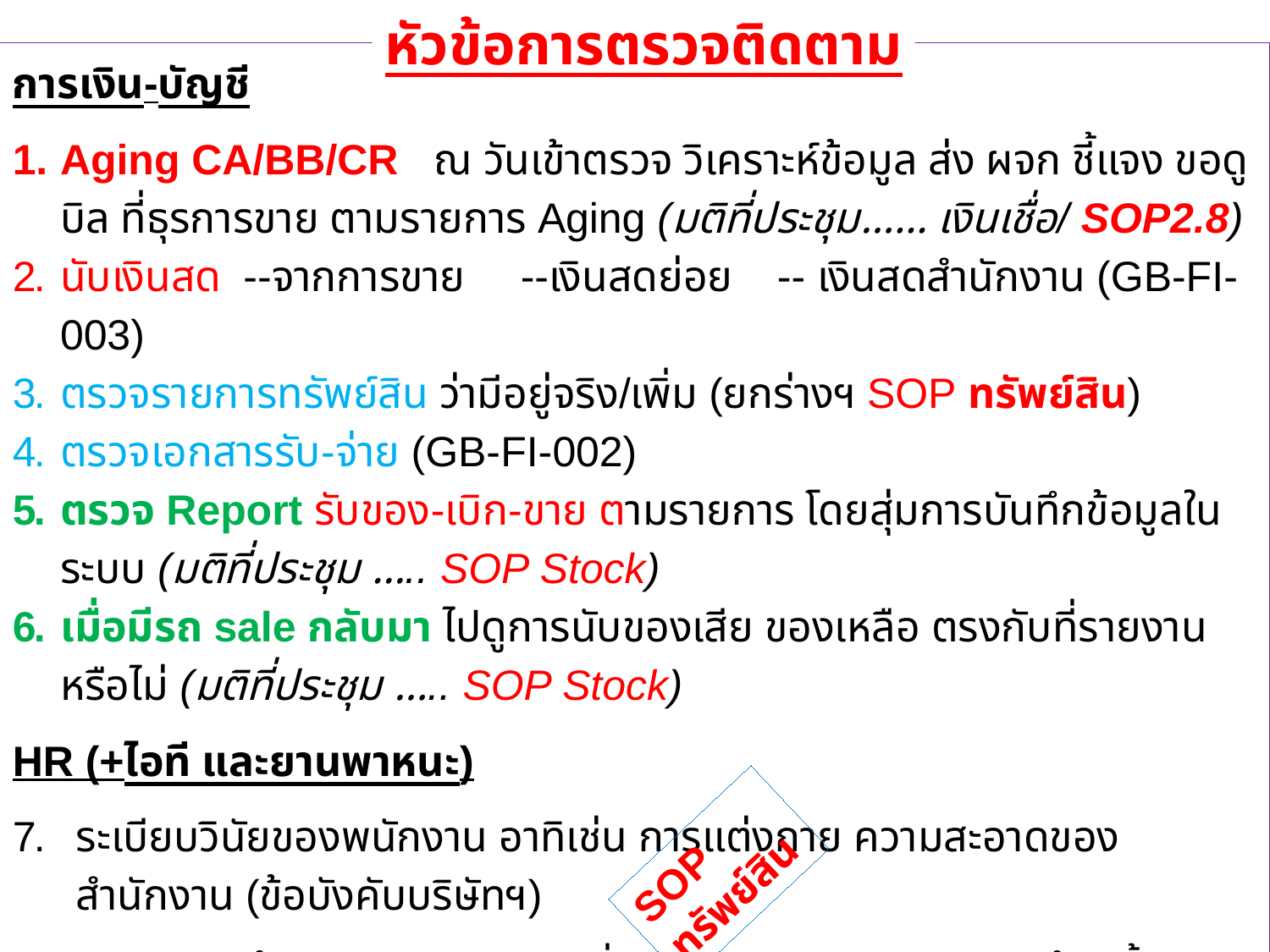

หัวข้อการตรวจติดตาม
การเงิน-บัญชี
Aging CA/BB/CR   ณ วันเข้าตรวจ วิเคราะห์ข้อมูล ส่ง ผจก ชี้แจง ขอดูบิล ที่ธุรการขาย ตามรายการ Aging (มติที่ประชุม…… เงินเชื่อ/ SOP2.8)
นับเงินสด  --จากการขาย     --เงินสดย่อย    -- เงินสดสำนักงาน (GB-FI-003)
ตรวจรายการทรัพย์สิน ว่ามีอยู่จริง/เพิ่ม (ยกร่างฯ SOP ทรัพย์สิน)
ตรวจเอกสารรับ-จ่าย (GB-FI-002)
ตรวจ Report รับของ-เบิก-ขาย ตามรายการ โดยสุ่มการบันทึกข้อมูลในระบบ (มติที่ประชุม ….. SOP Stock)
เมื่อมีรถ sale กลับมา ไปดูการนับของเสีย ของเหลือ ตรงกับที่รายงานหรือไม่ (มติที่ประชุม ….. SOP Stock)
HR (+ไอที และยานพาหนะ)
ระเบียบวินัยของพนักงาน อาทิเช่น การแต่งกาย ความสะอาดของสำนักงาน (ข้อบังคับบริษัทฯ)
ความเรียบร้อยของอาคารสถานที่: กรงของเสีย, สำนักงาน, ห้องน้ำ ฯลฯ
ความพร้อมใช้งานของคอมพิวเตอร์ และอุปกรณ์สำนักงาน
เครื่องมืออุปกรณ์ด้านไอทีที่ใช้ทำงานและการสื่อสาร
สภาพและความพร้อมใช้งานของยานพาหนะ
SOP ทรัพย์สิน